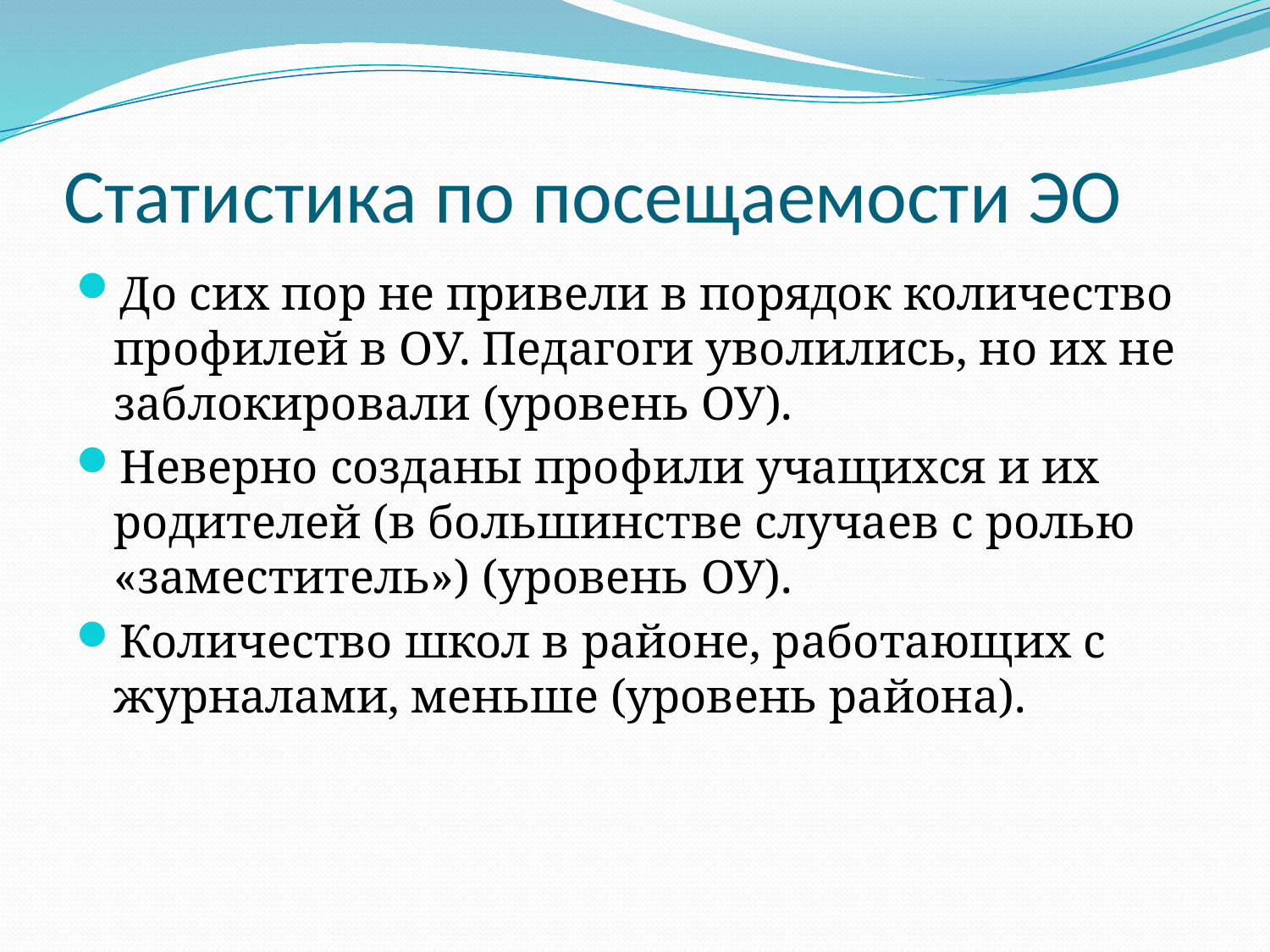

# Статистика по посещаемости ЭО
До сих пор не привели в порядок количество профилей в ОУ. Педагоги уволились, но их не заблокировали (уровень ОУ).
Неверно созданы профили учащихся и их родителей (в большинстве случаев с ролью «заместитель») (уровень ОУ).
Количество школ в районе, работающих с журналами, меньше (уровень района).